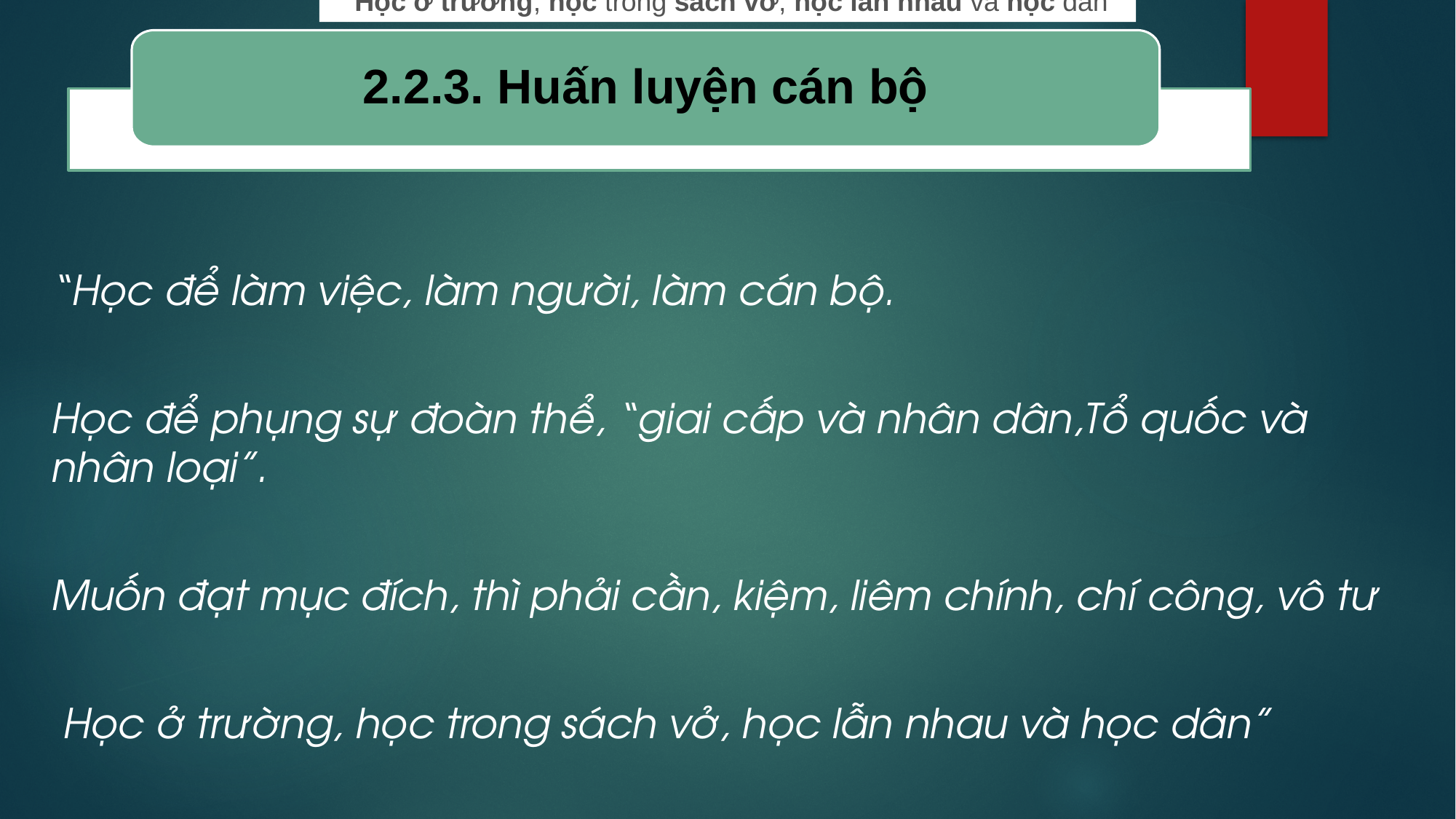

“ Học ở trường, học trong sách vở, học lẫn nhau và học dân”
2.2.3. Huấn luyện cán bộ

“Học để làm việc, làm người, làm cán bộ.

Học để phụng sự đoàn thể, “giai cấp và nhân dân,Tổ quốc và nhân loại”.

Muốn đạt mục đích, thì phải cần, kiệm, liêm chính, chí công, vô tư

 Học ở trường, học trong sách vở, học lẫn nhau và học dân”